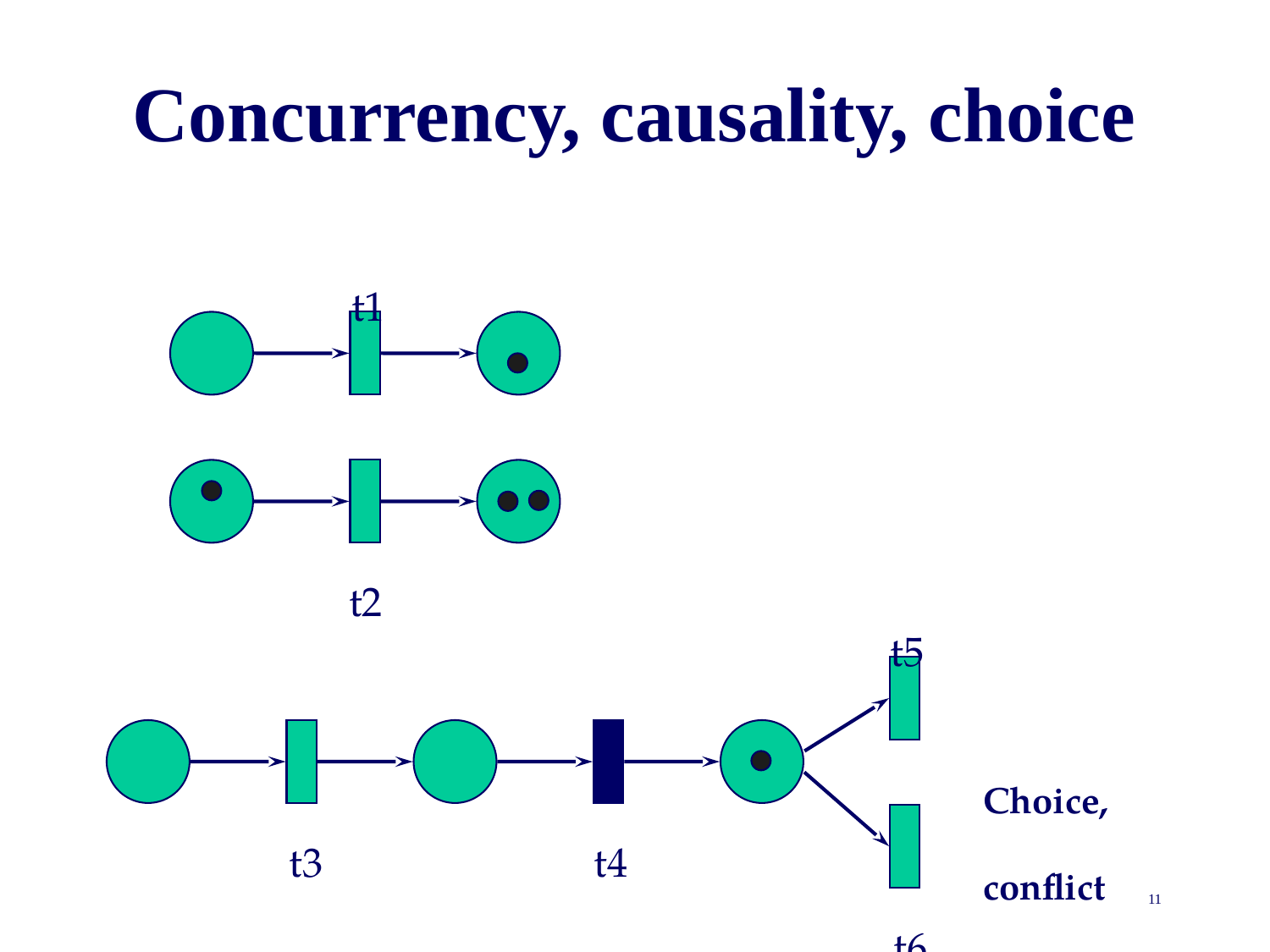

# Concurrency, causality, choice
t1

t2
t5

Choice,
conflict

t3
t4

t6
11